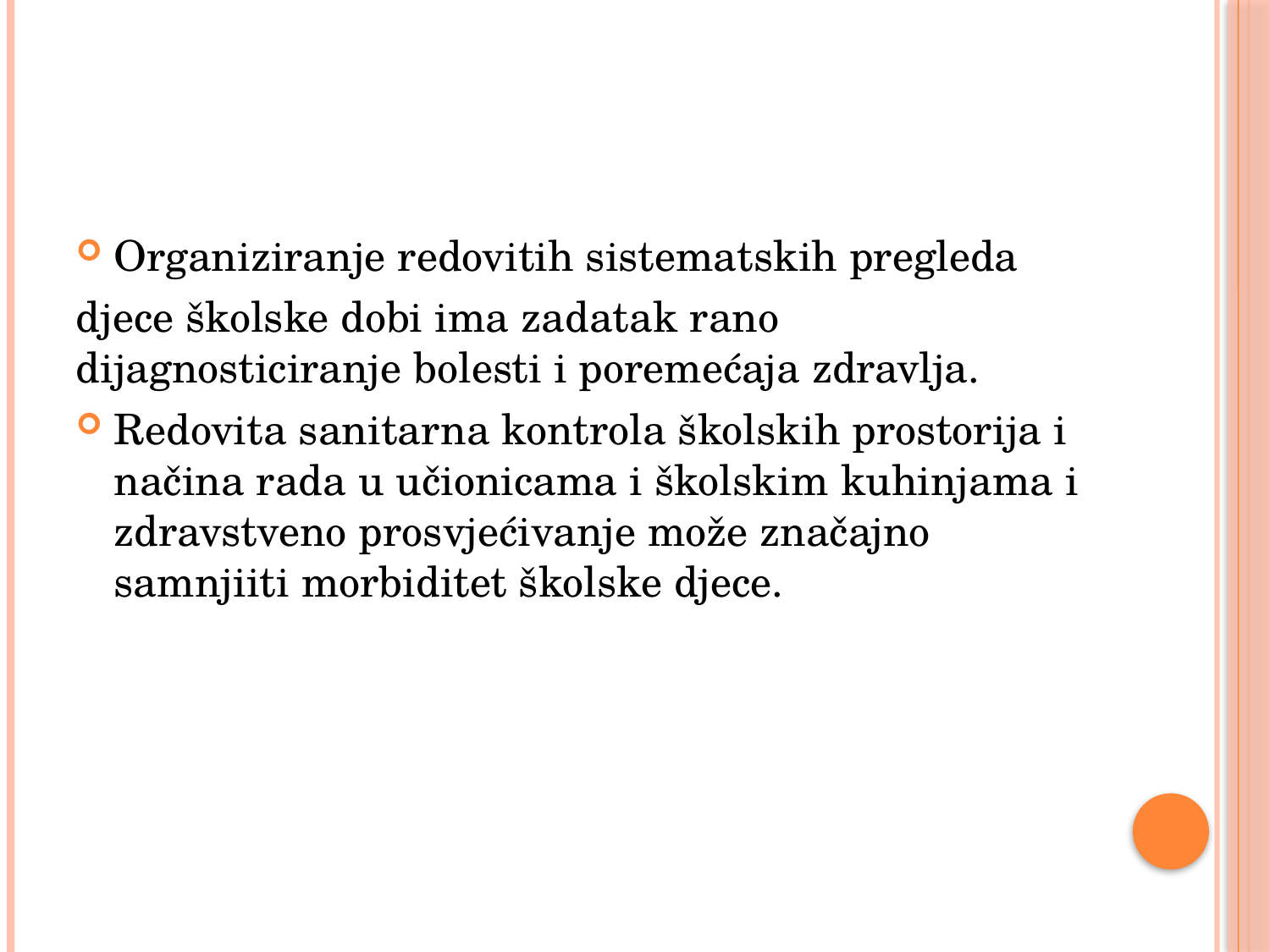

#
Organiziranje redovitih sistematskih pregleda
djece školske dobi ima zadatak rano dijagnosticiranje bolesti i poremećaja zdravlja.
Redovita sanitarna kontrola školskih prostorija i načina rada u učionicama i školskim kuhinjama i zdravstveno prosvjećivanje može značajno samnjiiti morbiditet školske djece.